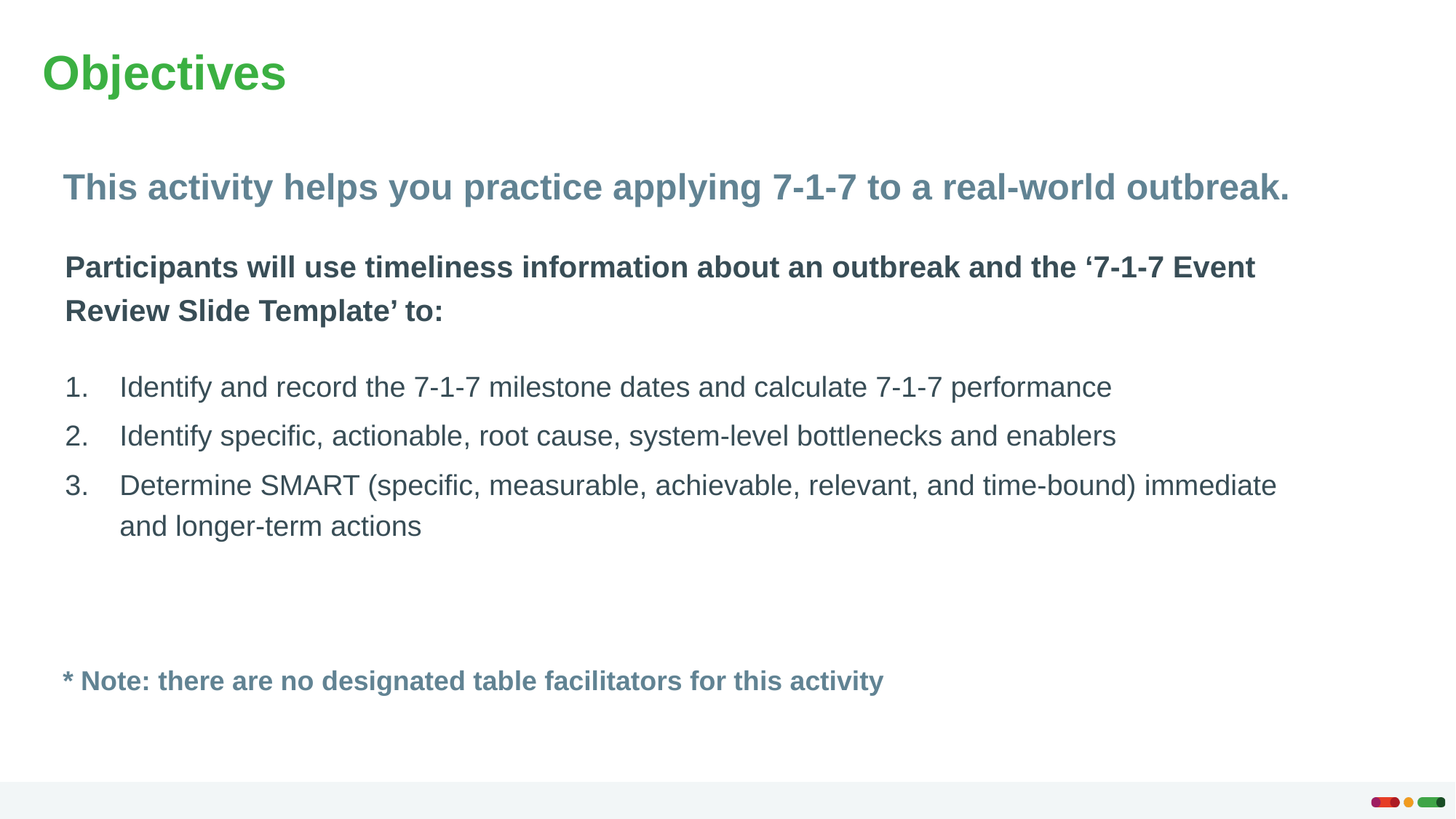

Objectives
This activity helps you practice applying 7-1-7 to a real-world outbreak.
Participants will use timeliness information about an outbreak and the ‘7-1-7 Event Review Slide Template’ to:
Identify and record the 7-1-7 milestone dates and calculate 7-1-7 performance
Identify specific, actionable, root cause, system-level bottlenecks and enablers
Determine SMART (specific, measurable, achievable, relevant, and time-bound) immediate and longer-term actions

* Note: there are no designated table facilitators for this activity